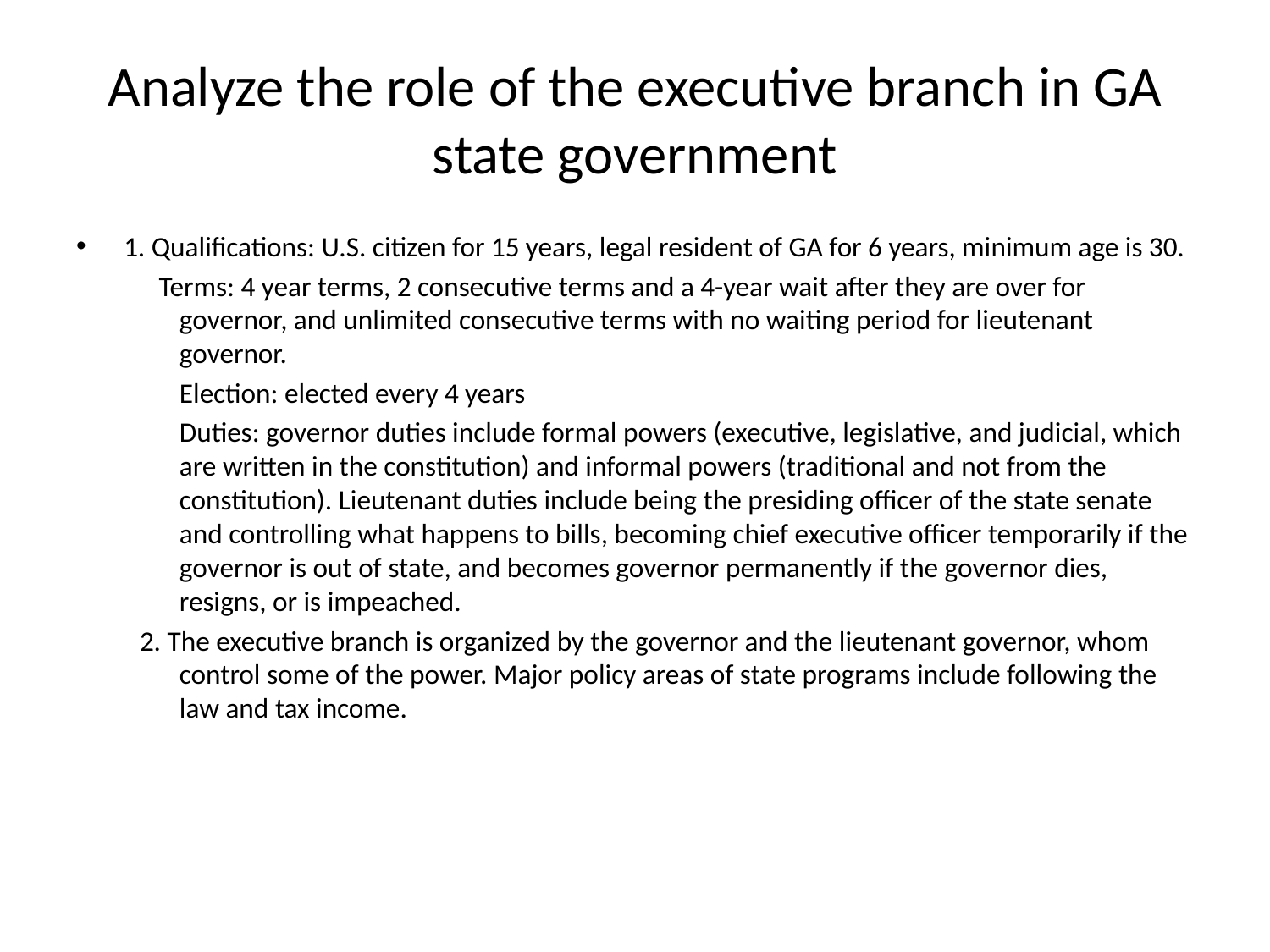

# Analyze the role of the executive branch in GA state government
1. Qualifications: U.S. citizen for 15 years, legal resident of GA for 6 years, minimum age is 30.
   Terms: 4 year terms, 2 consecutive terms and a 4-year wait after they are over for governor, and unlimited consecutive terms with no waiting period for lieutenant governor.
	Election: elected every 4 years
	Duties: governor duties include formal powers (executive, legislative, and judicial, which are written in the constitution) and informal powers (traditional and not from the constitution). Lieutenant duties include being the presiding officer of the state senate and controlling what happens to bills, becoming chief executive officer temporarily if the governor is out of state, and becomes governor permanently if the governor dies, resigns, or is impeached.
2. The executive branch is organized by the governor and the lieutenant governor, whom control some of the power. Major policy areas of state programs include following the law and tax income.